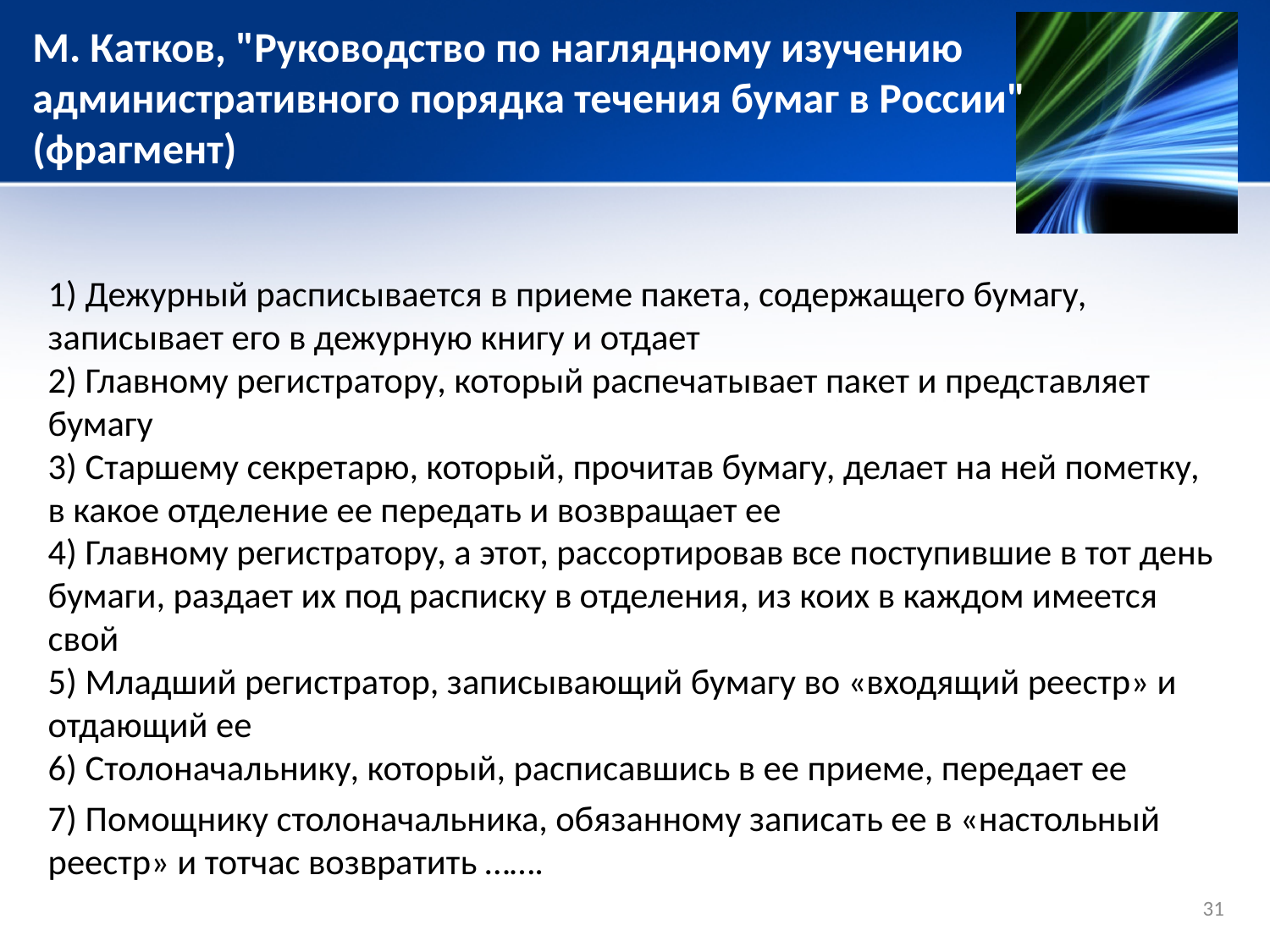

М. Катков, "Руководство по наглядному изучению административного порядка течения бумаг в России" (фрагмент)
1) Дежурный расписывается в приеме пакета, содержащего бумагу, записывает его в дежурную книгу и отдает
2) Главному регистратору, который распечатывает пакет и представляет бумагу
3) Старшему секретарю, который, прочитав бумагу, делает на ней пометку, в какое отделение ее передать и возвращает ее
4) Главному регистратору, а этот, рассортировав все поступившие в тот день бумаги, раздает их под расписку в отделения, из коих в каждом имеется свой
5) Младший регистратор, записывающий бумагу во «входящий реестр» и отдающий ее
6) Столоначальнику, который, расписавшись в ее приеме, передает ее
7) Помощнику столоначальника, обязанному записать ее в «настольный реестр» и тотчас возвратить …….
31